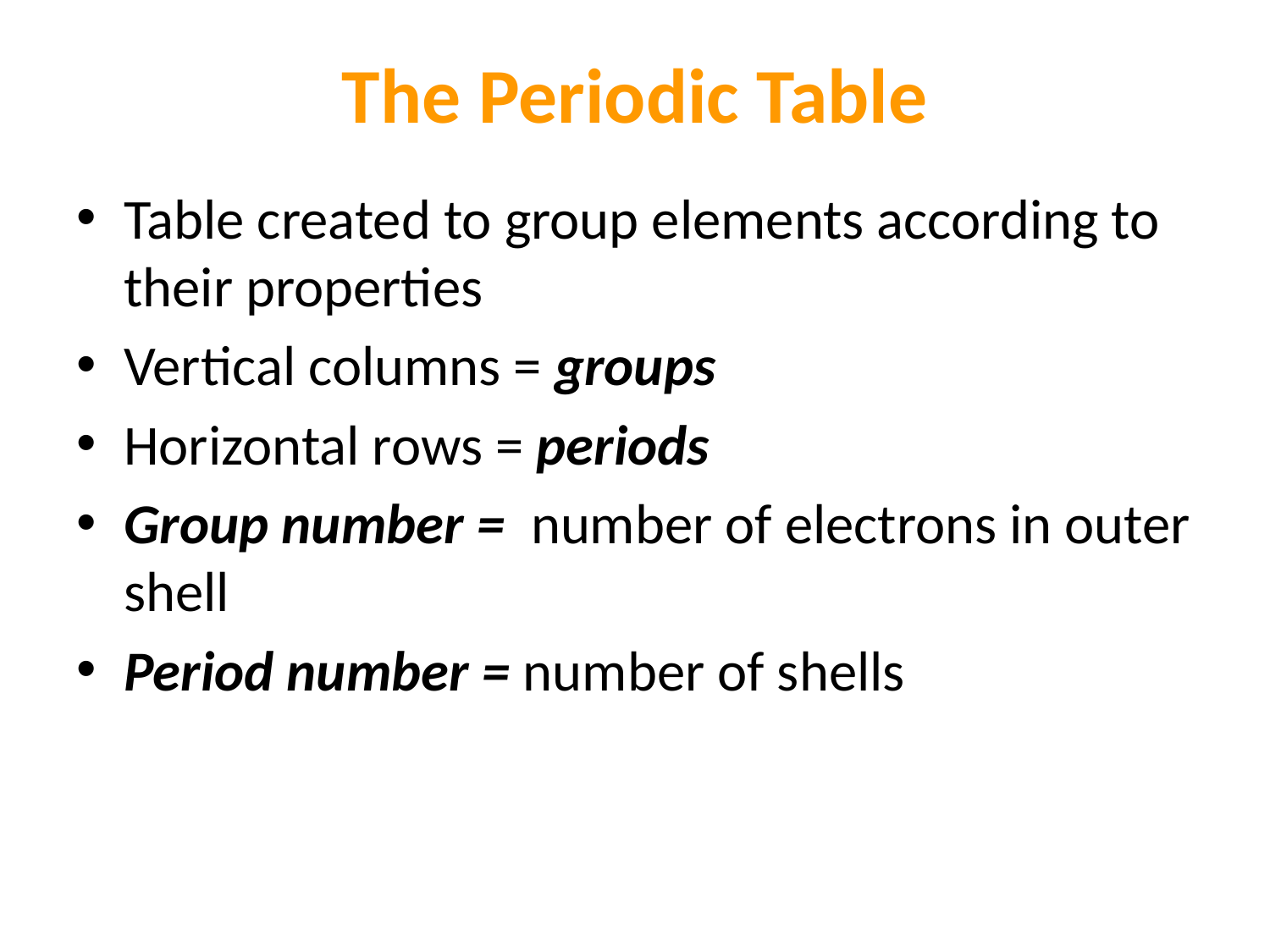

# The Periodic Table
Table created to group elements according to their properties
Vertical columns = groups
Horizontal rows = periods
Group number =  number of electrons in outer shell
Period number = number of shells